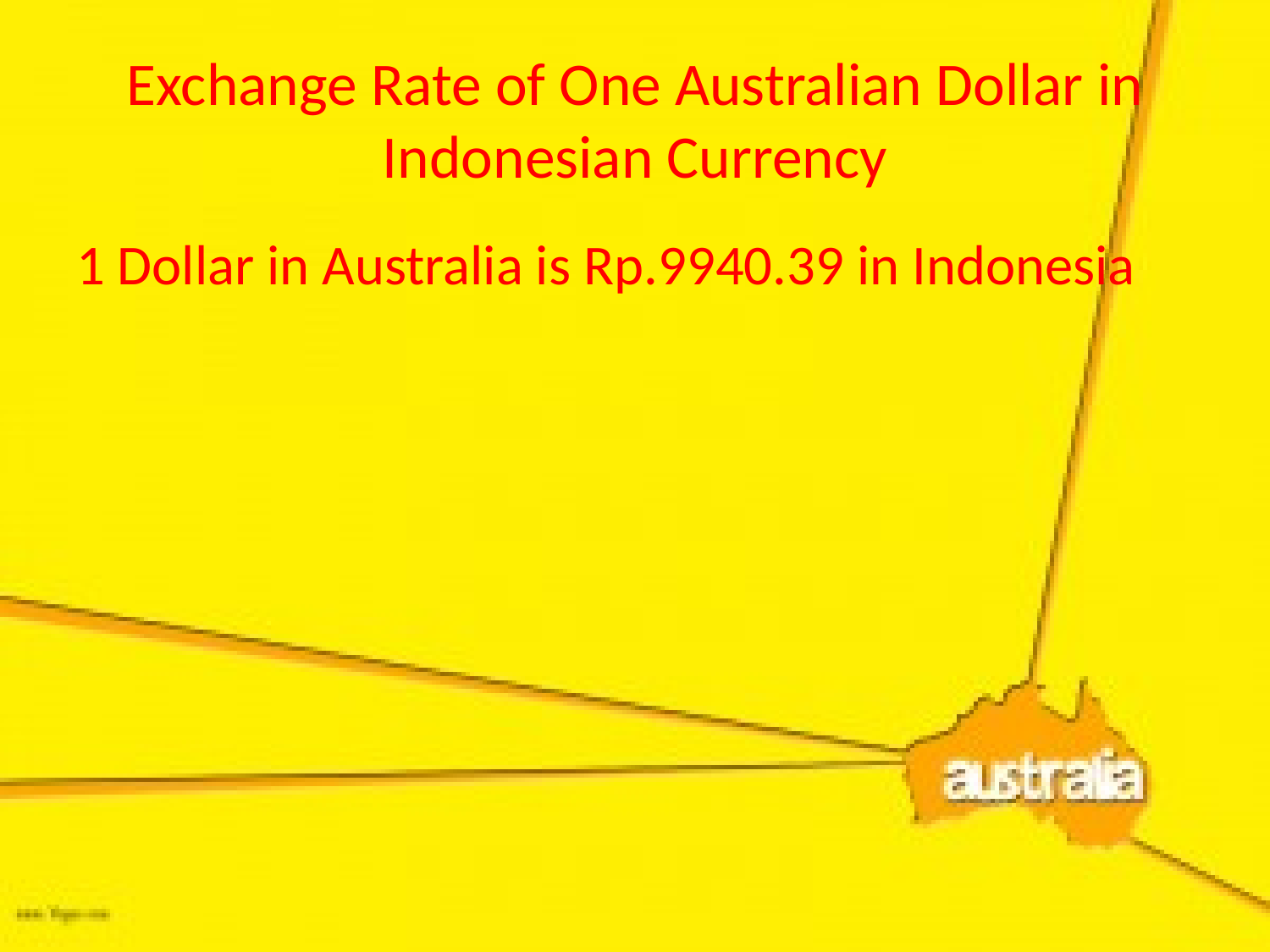

# Exchange Rate of One Australian Dollar in Indonesian Currency
1 Dollar in Australia is Rp.9940.39 in Indonesia